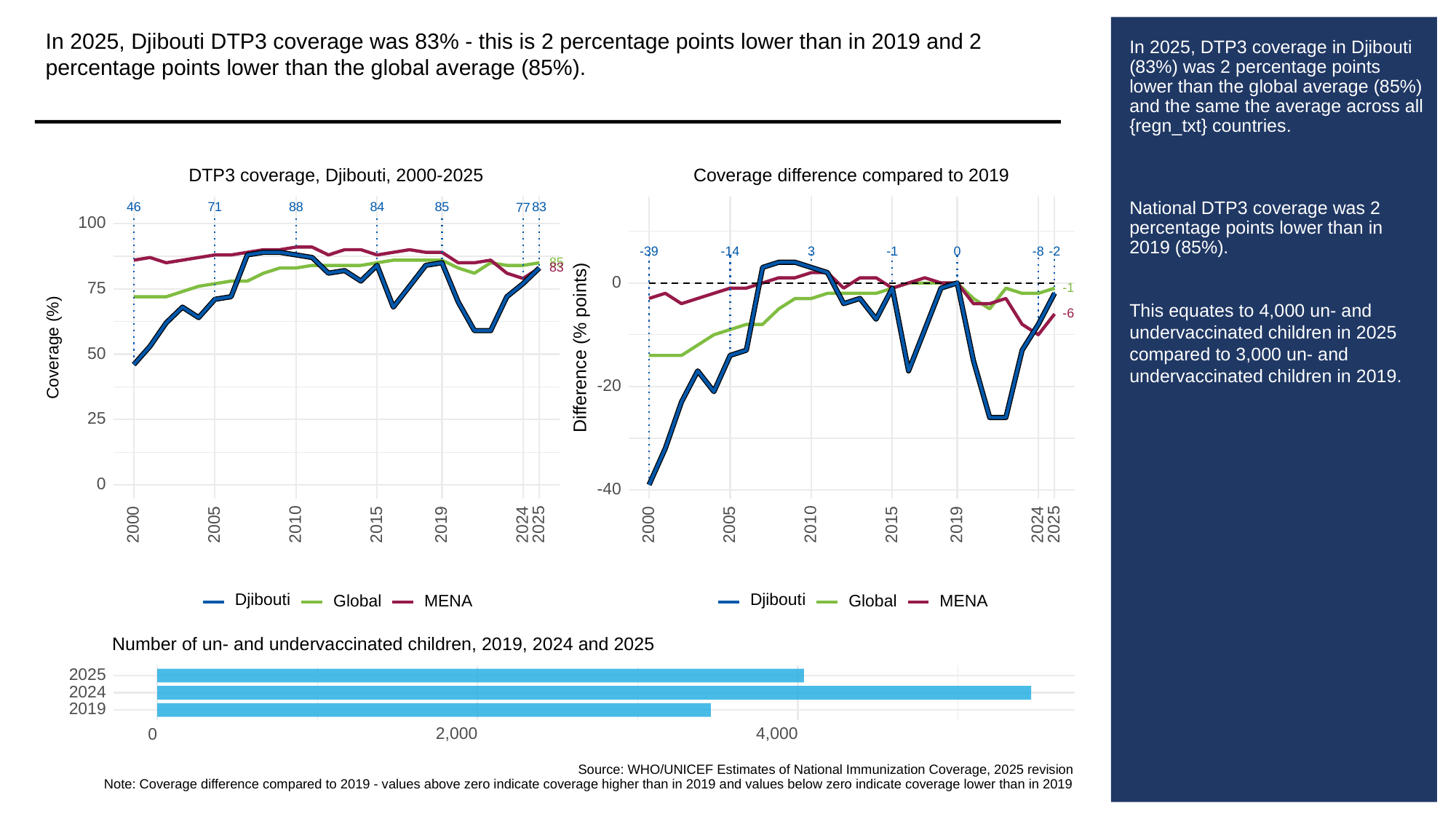

In 2025, Djibouti DTP3 coverage was 83% - this is 2 percentage points lower than in 2019 and 2 percentage points lower than the global average (85%).
# In 2025, DTP3 coverage in Djibouti (83%) was 2 percentage points lower than the global average (85%) and the same the average across all {regn_txt} countries.

National DTP3 coverage was 2 percentage points lower than in 2019 (85%).

This equates to 4,000 un- and undervaccinated children in 2025 compared to 3,000 un- and undervaccinated children in 2019.

Coverage difference compared to 2019
DTP3 coverage, Djibouti, 2000-2025

83
46
88
84
85
71
77
100

-39
3

0
-8
-14
-1
-2

85

83

0
75

-1

-6

Difference (% points)
Coverage (%)
50

-20

25

0
-40

2000
2005
2010
2015
2019
2024
2025
2000
2005
2010
2015
2019
2024
2025
Djibouti
Djibouti
Global
Global
MENA
MENA

Number of un- and undervaccinated children, 2019, 2024 and 2025

2025

2024

2019

2,000
4,000
0
Source: WHO/UNICEF Estimates of National Immunization Coverage, 2025 revision
Note: Coverage difference compared to 2019 - values above zero indicate coverage higher than in 2019 and values below zero indicate coverage lower than in 2019